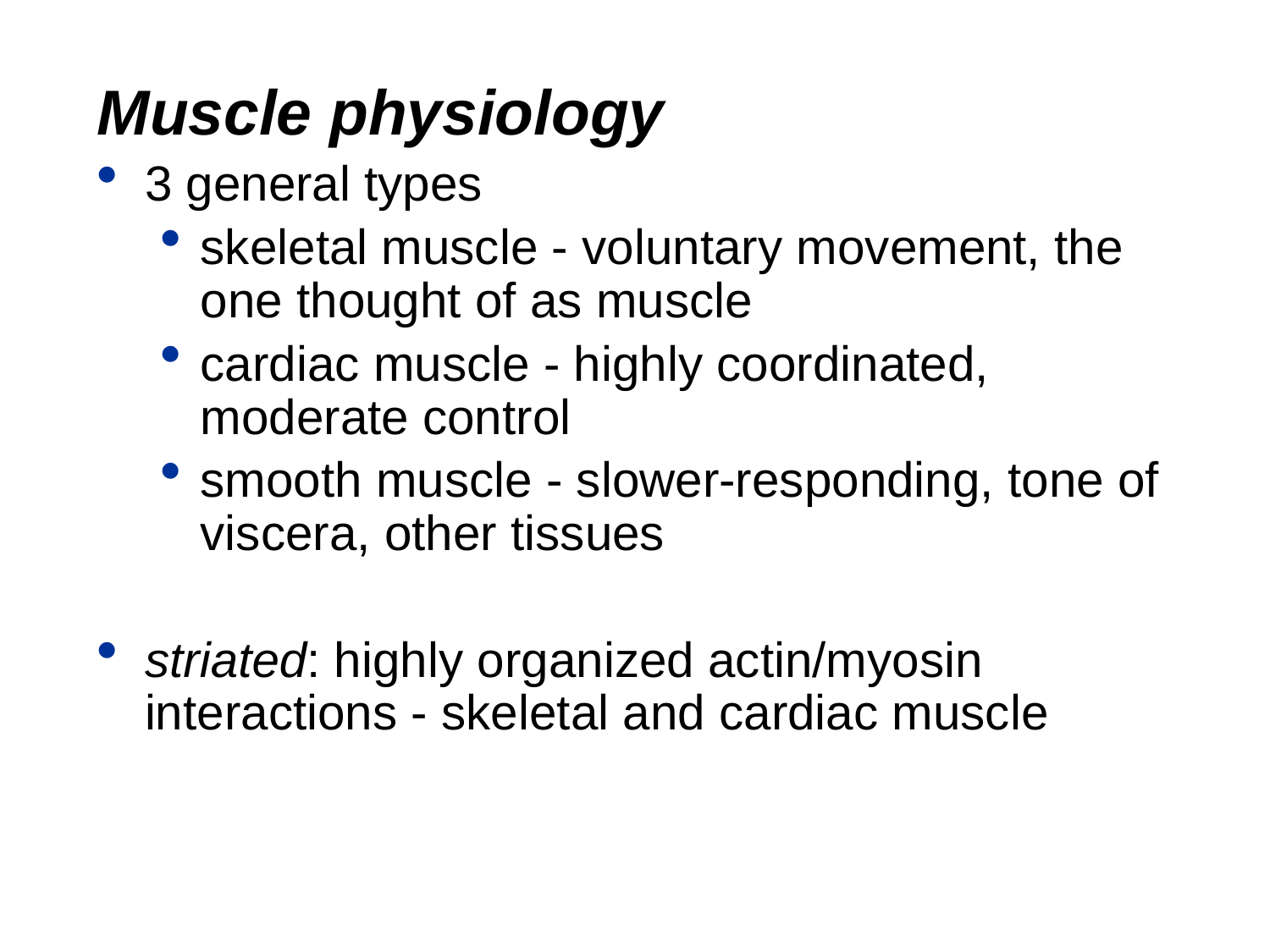

Muscle physiology
3 general types
skeletal muscle - voluntary movement, the one thought of as muscle
cardiac muscle - highly coordinated, moderate control
smooth muscle - slower-responding, tone of viscera, other tissues

striated: highly organized actin/myosin interactions - skeletal and cardiac muscle